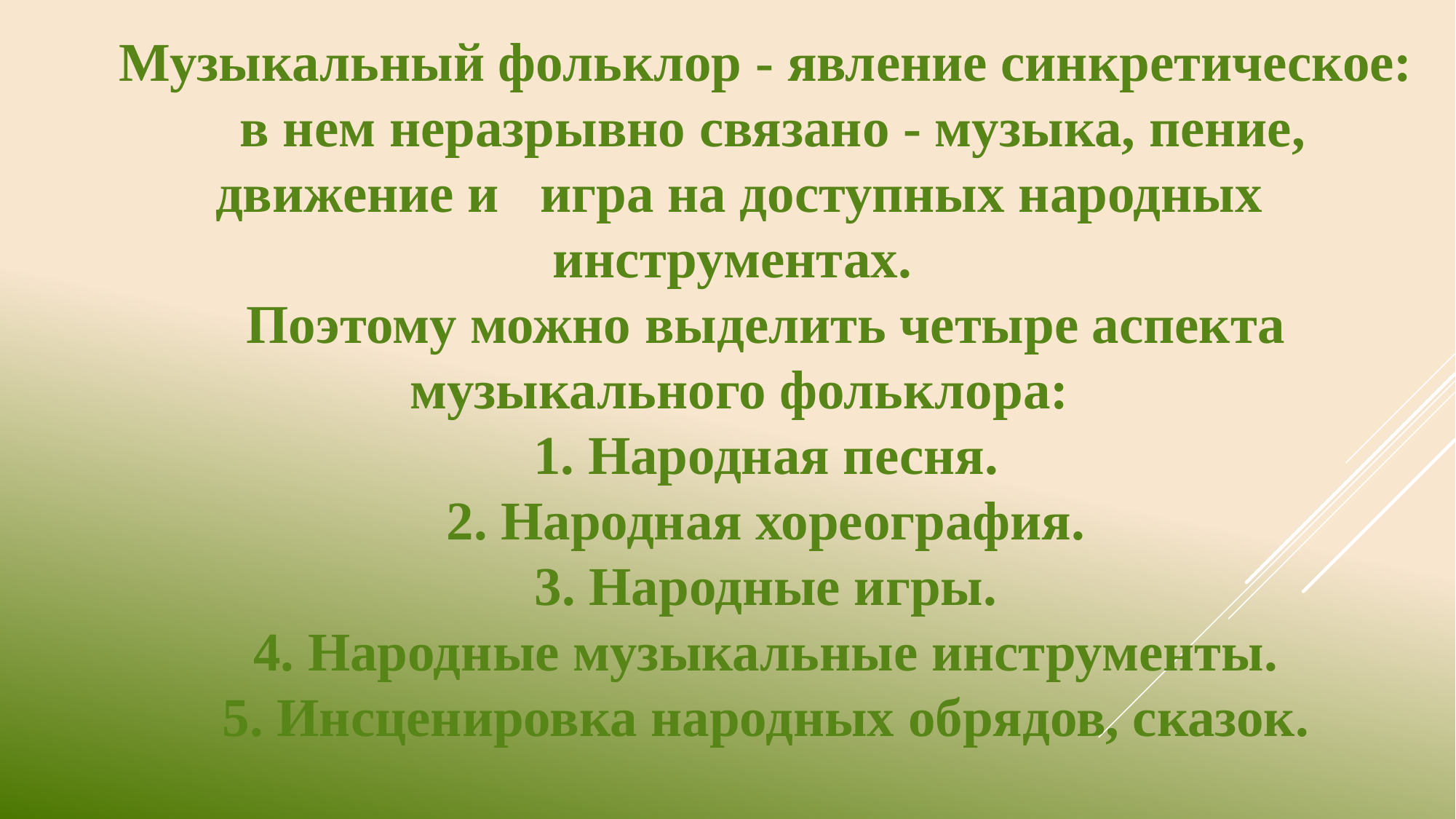

Музыкальный фольклор - явление синкретическое:
 в нем неразрывно связано - музыка, пение, движение и   игра на доступных народных инструментах.
Поэтому можно выделить четыре аспекта музыкального фольклора:
1. Народная песня.
2. Народная хореография.
3. Народные игры.
4. Народные музыкальные инструменты.
5. Инсценировка народных обрядов, сказок.